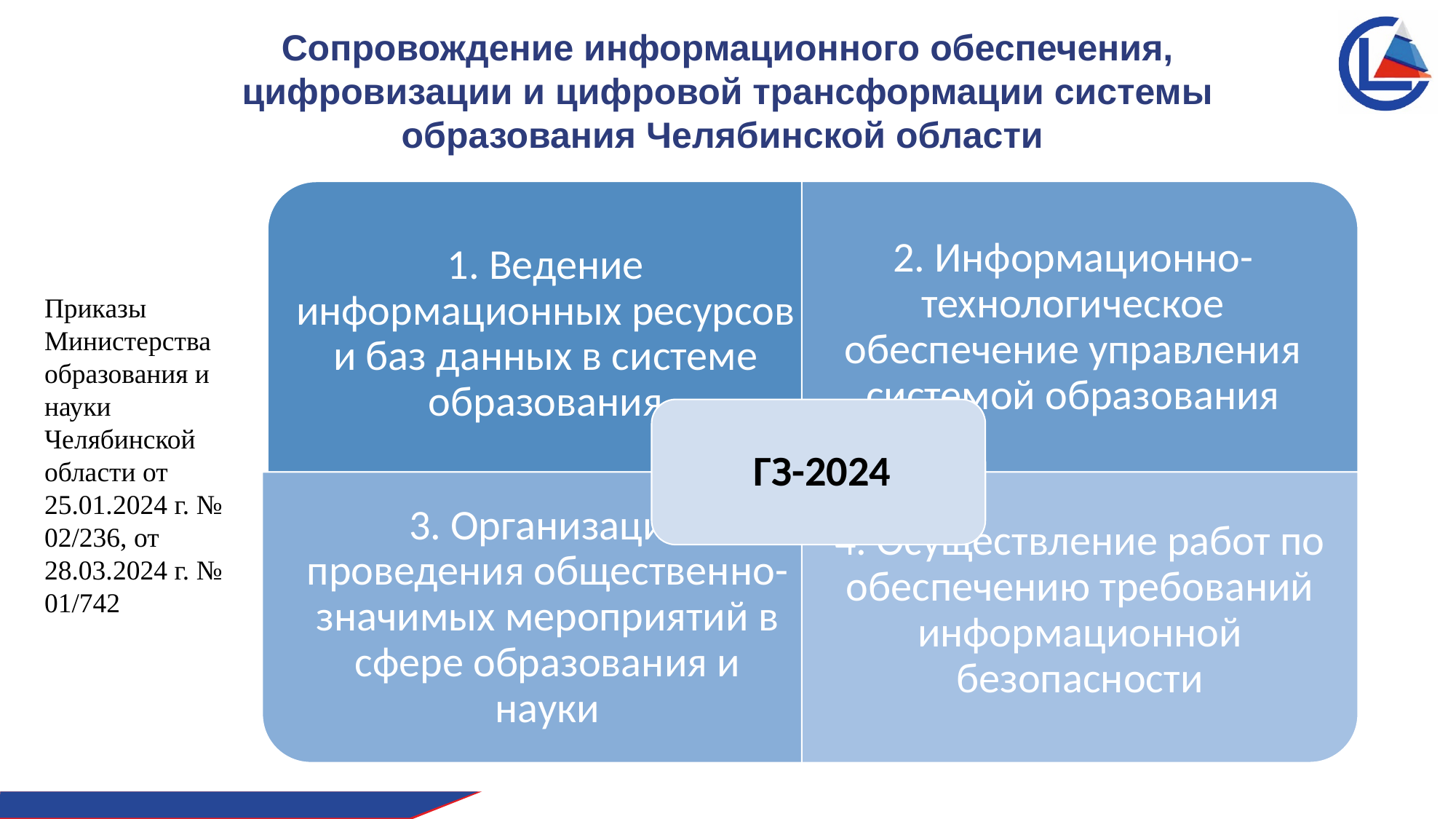

Сопровождение информационного обеспечения, цифровизации и цифровой трансформации системы образования Челябинской области
1. Ведение информационных ресурсов и баз данных в системе образования
2. Информационно-технологическое обеспечение управления системой образования
3. Организация проведения общественно-значимых мероприятий в сфере образования и науки
4. Осуществление работ по обеспечению требований информационной безопасности
ГЗ-2024
Приказы Министерства образования и науки Челябинской области от 25.01.2024 г. № 02/236, от 28.03.2024 г. № 01/742